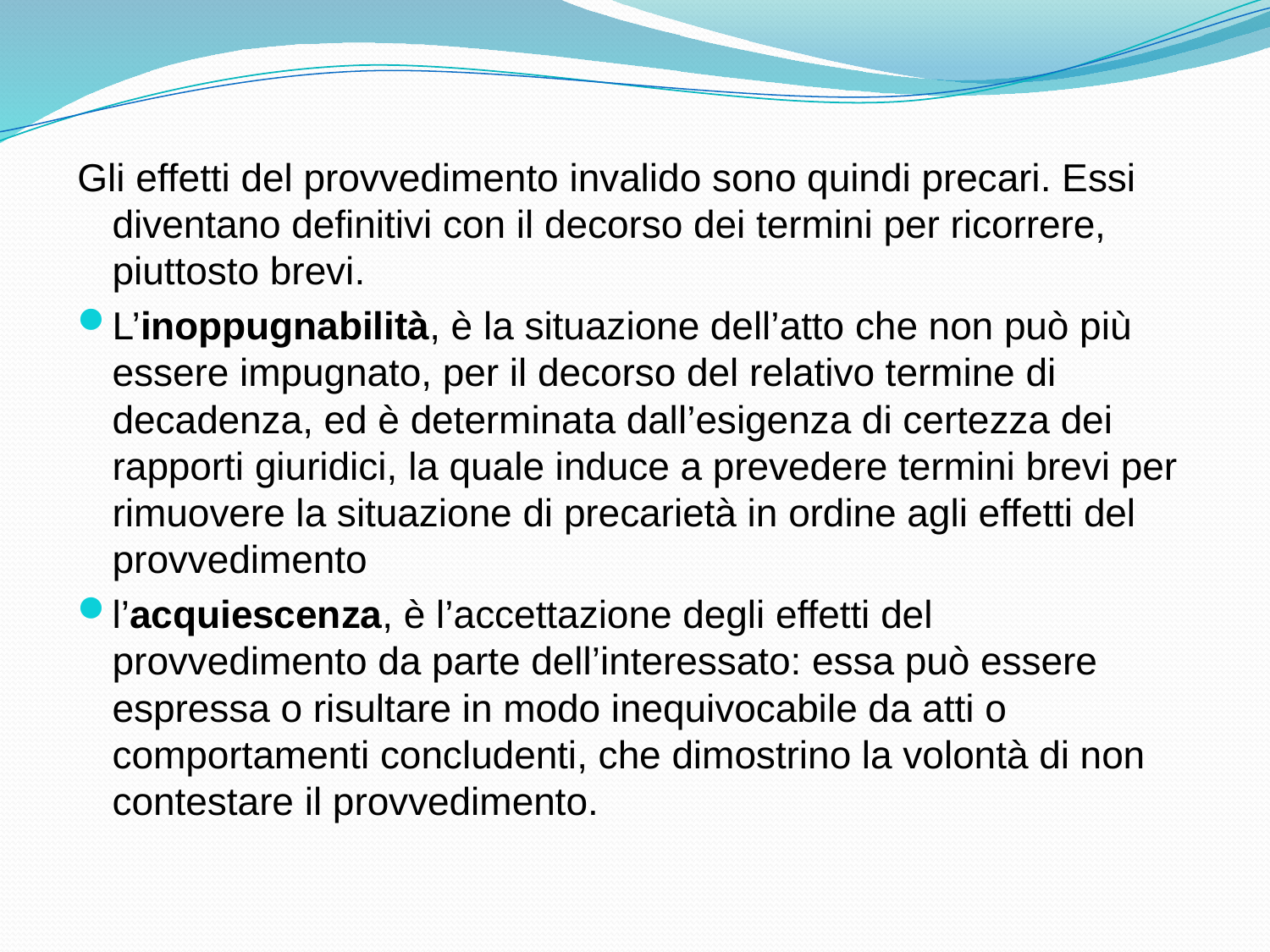

Gli effetti del provvedimento invalido sono quindi precari. Essi diventano definitivi con il decorso dei termini per ricorrere, piuttosto brevi.
L’inoppugnabilità, è la situazione dell’atto che non può più essere impugnato, per il decorso del relativo termine di decadenza, ed è determinata dall’esigenza di certezza dei rapporti giuridici, la quale induce a prevedere termini brevi per rimuovere la situazione di precarietà in ordine agli effetti del provvedimento
l’acquiescenza, è l’accettazione degli effetti del provvedimento da parte dell’interessato: essa può essere espressa o risultare in modo inequivocabile da atti o comportamenti concludenti, che dimostrino la volontà di non contestare il provvedimento.